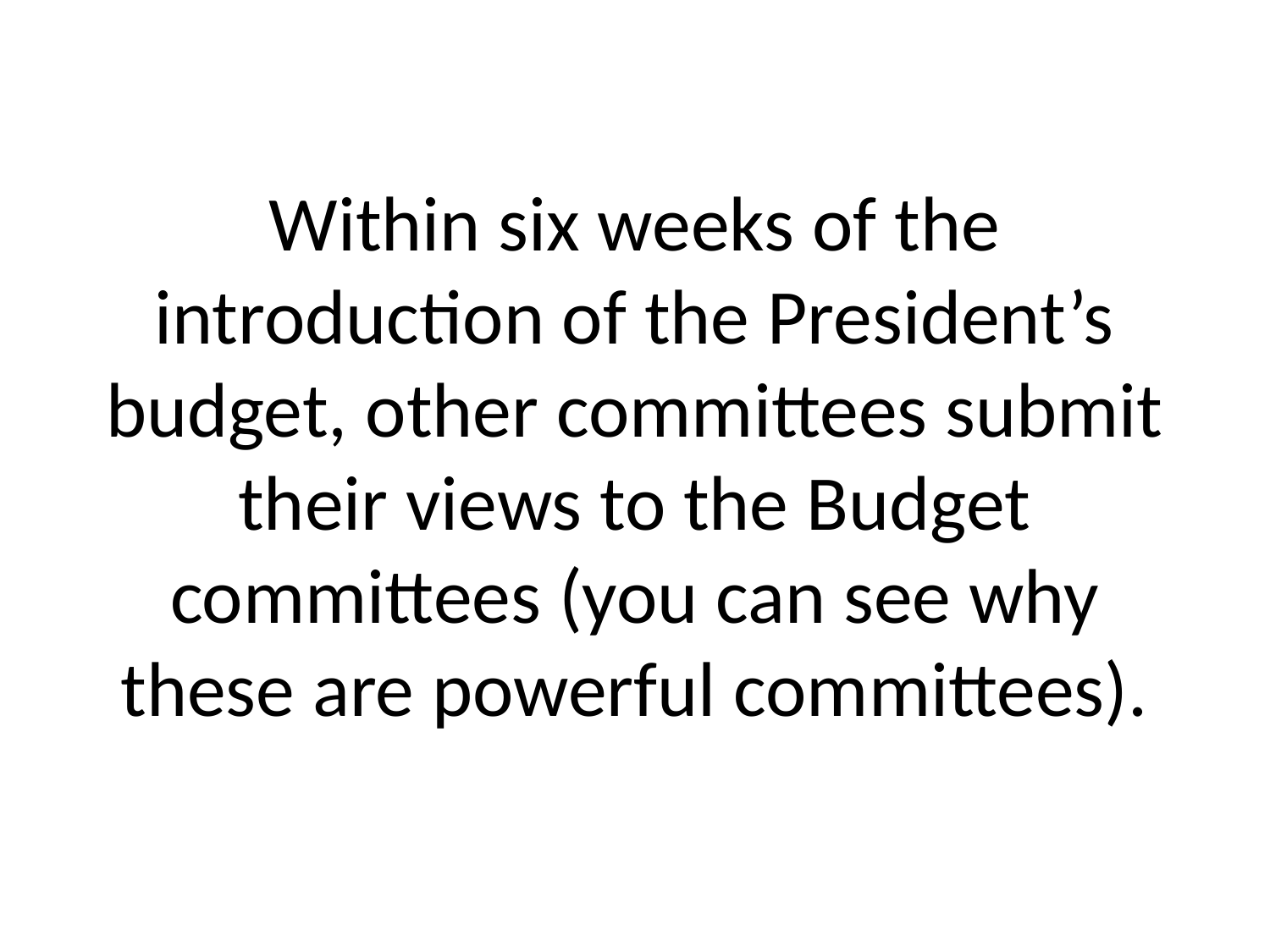

# Within six weeks of the introduction of the President’s budget, other committees submit their views to the Budget committees (you can see why these are powerful committees).